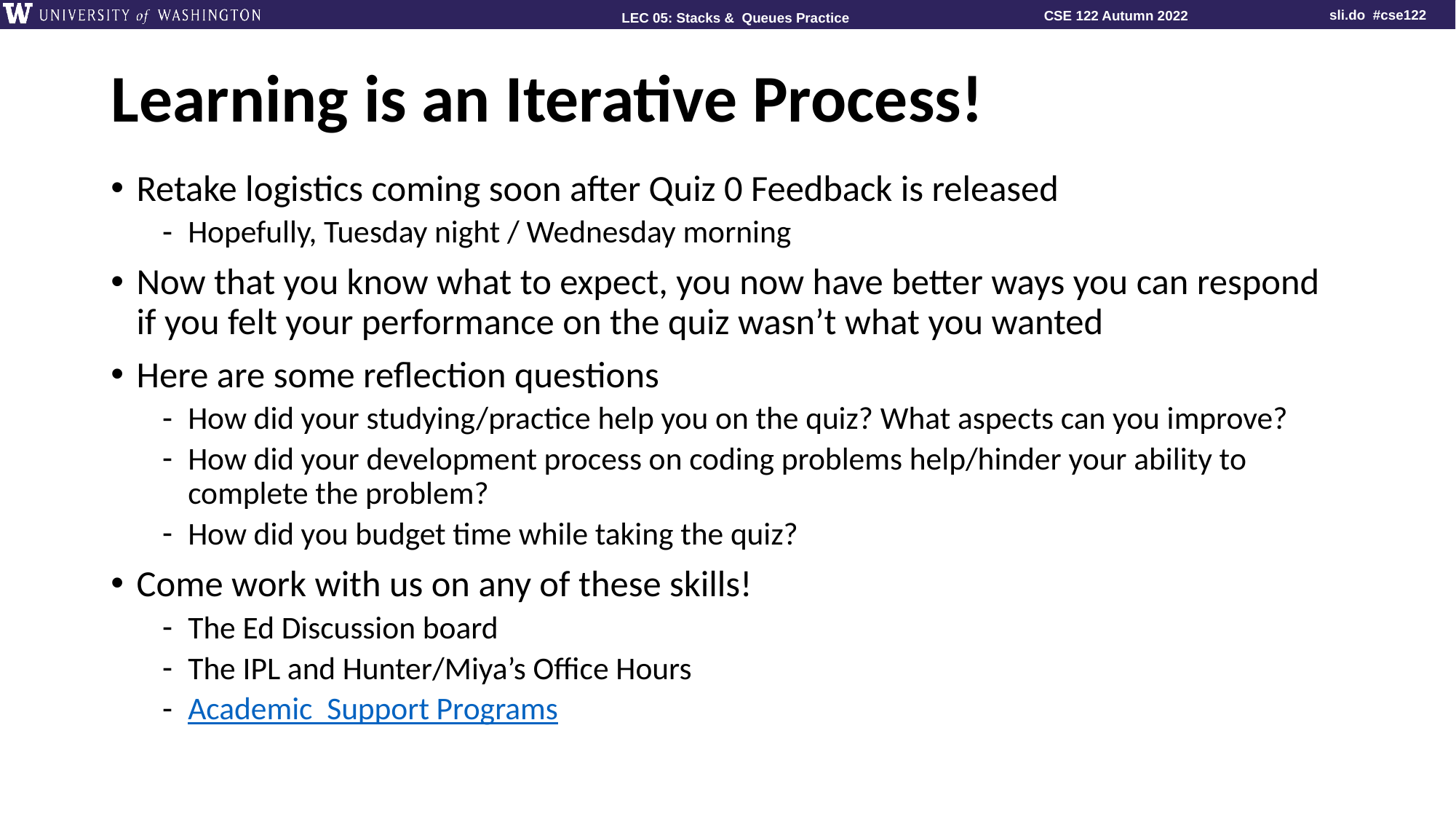

# Learning is an Iterative Process!
Retake logistics coming soon after Quiz 0 Feedback is released
Hopefully, Tuesday night / Wednesday morning
Now that you know what to expect, you now have better ways you can respond if you felt your performance on the quiz wasn’t what you wanted
Here are some reflection questions
How did your studying/practice help you on the quiz? What aspects can you improve?
How did your development process on coding problems help/hinder your ability to complete the problem?
How did you budget time while taking the quiz?
Come work with us on any of these skills!
The Ed Discussion board
The IPL and Hunter/Miya’s Office Hours
Academic  Support Programs